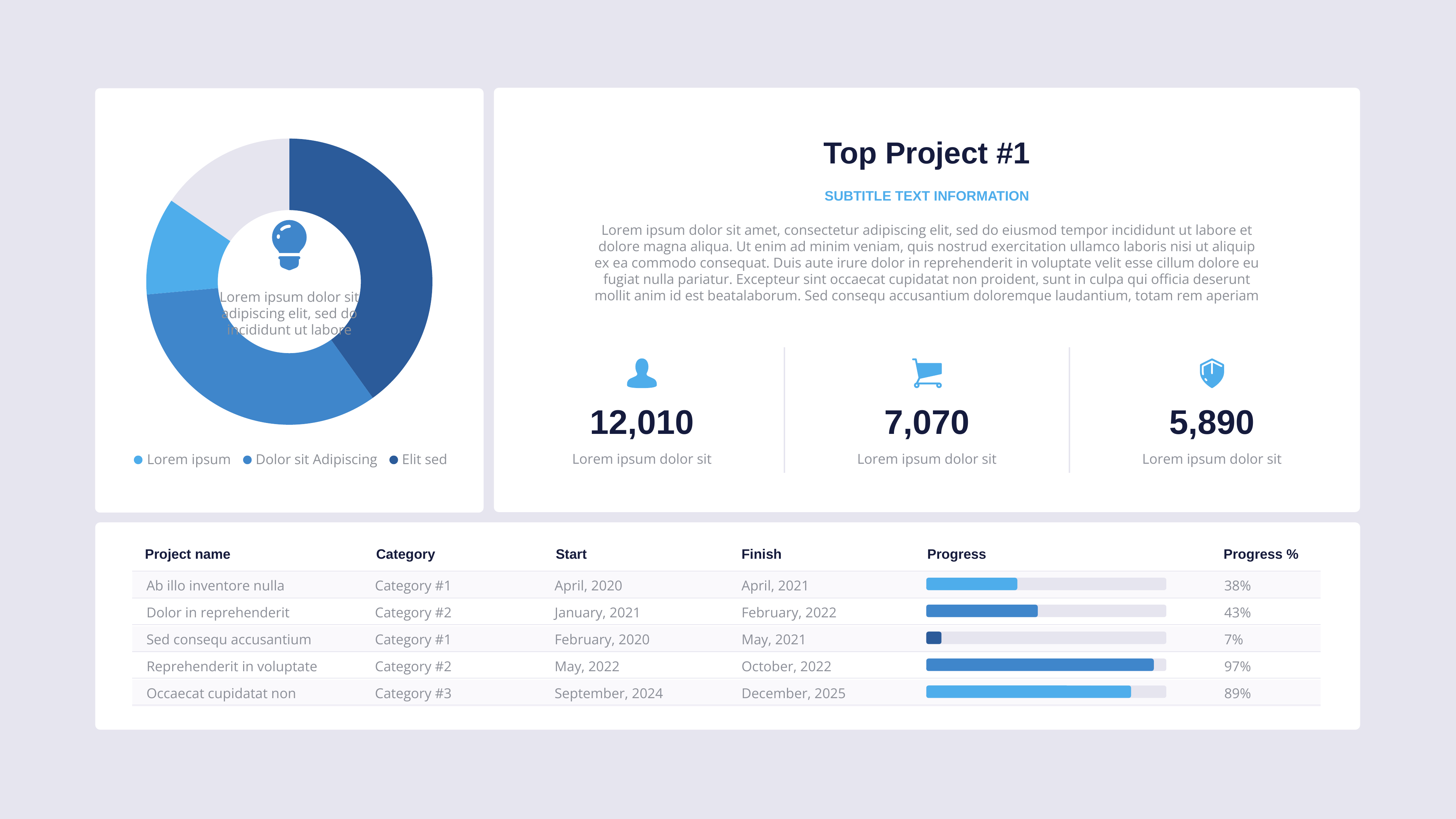

Top Project #1

### Chart

| Category | Category |
|---|---|
| April | 91.0 |
| May | 76.0 |
| June | 25.0 |
| July | 35.0 |
Subtitle text information
Lorem ipsum dolor sit amet, consectetur adipiscing elit, sed do eiusmod tempor incididunt ut labore et dolore magna aliqua. Ut enim ad minim veniam, quis nostrud exercitation ullamco laboris nisi ut aliquip ex ea commodo consequat. Duis aute irure dolor in reprehenderit in voluptate velit esse cillum dolore eu fugiat nulla pariatur. Excepteur sint occaecat cupidatat non proident, sunt in culpa qui officia deserunt mollit anim id est beatalaborum. Sed consequ accusantium doloremque laudantium, totam rem aperiam

Lorem ipsum dolor sit adipiscing elit, sed do incididunt ut labore

12,010
7,070
5,890
Lorem ipsum dolor sit
Lorem ipsum dolor sit
Lorem ipsum dolor sit
Lorem ipsum       Dolor sit Adipiscing       Elit sed

Project name
Category
Start
Finish
Progress
Progress %

Ab illo inventore nulla
Category #1
April, 2020
April, 2021
38%

Dolor in reprehenderit
Category #2
January, 2021
February, 2022
43%

Sed consequ accusantium
Category #1
February, 2020
May, 2021
7%

Reprehenderit in voluptate
Category #2
May, 2022
October, 2022
97%

Occaecat cupidatat non
Category #3
September, 2024
December, 2025
89%